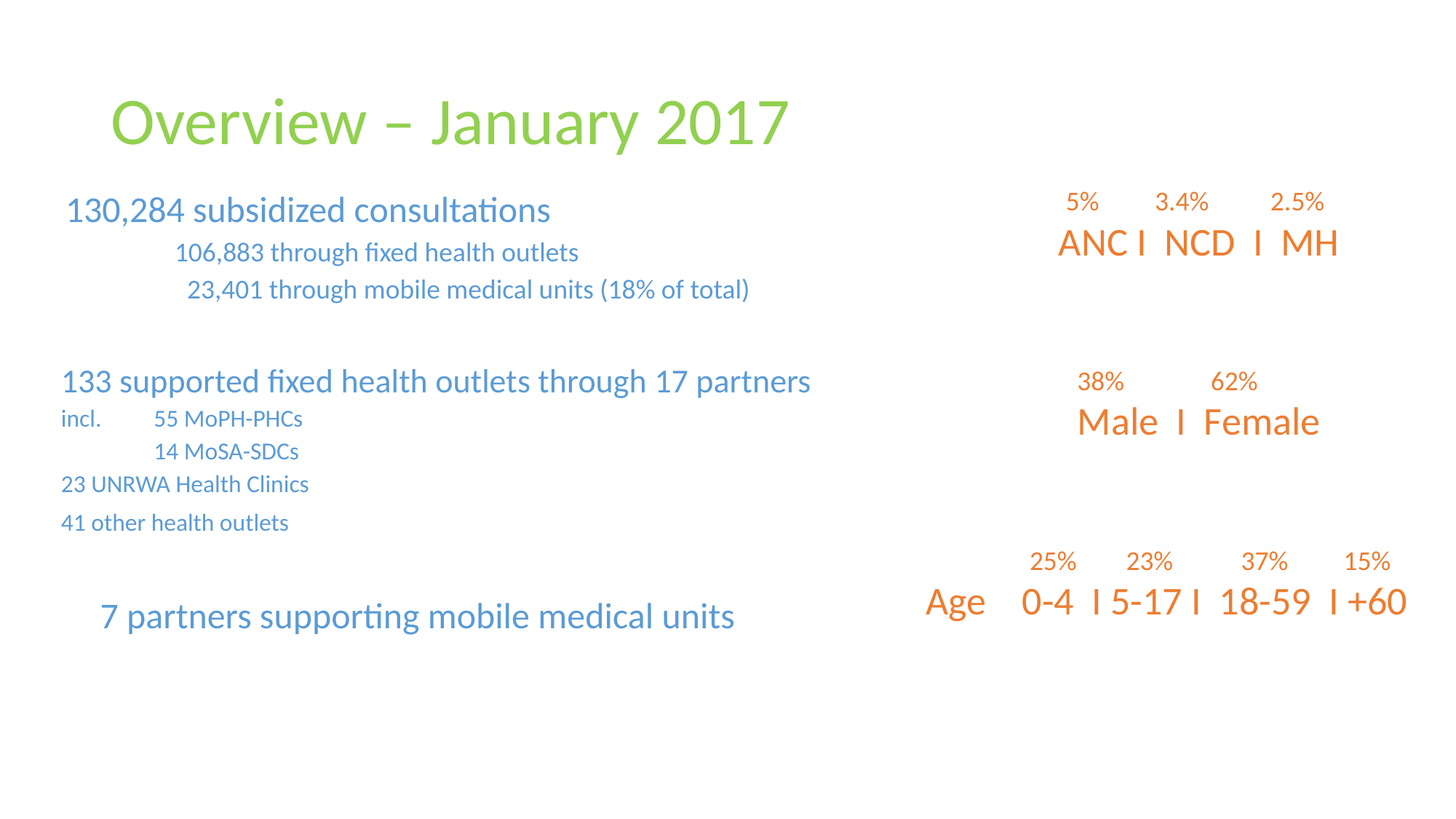

# Overview – January 2017
         5%         3.4%          2.5%
     ANC I  NCD  I  MH
130,284 subsidized consultations
106,883 through fixed health outlets
  23,401 through mobile medical units (18% of total)

38%              62%
     Male  I  Female
133 supported fixed health outlets through 17 partners
	incl.	55 MoPH-PHCs
	 	14 MoSA-SDCs
		23 UNRWA Health Clinics
		41 other health outlets

                 25%        23%           37%         15%
Age    0-4  I 5-17 I  18-59  I +60
  7 partners supporting mobile medical units